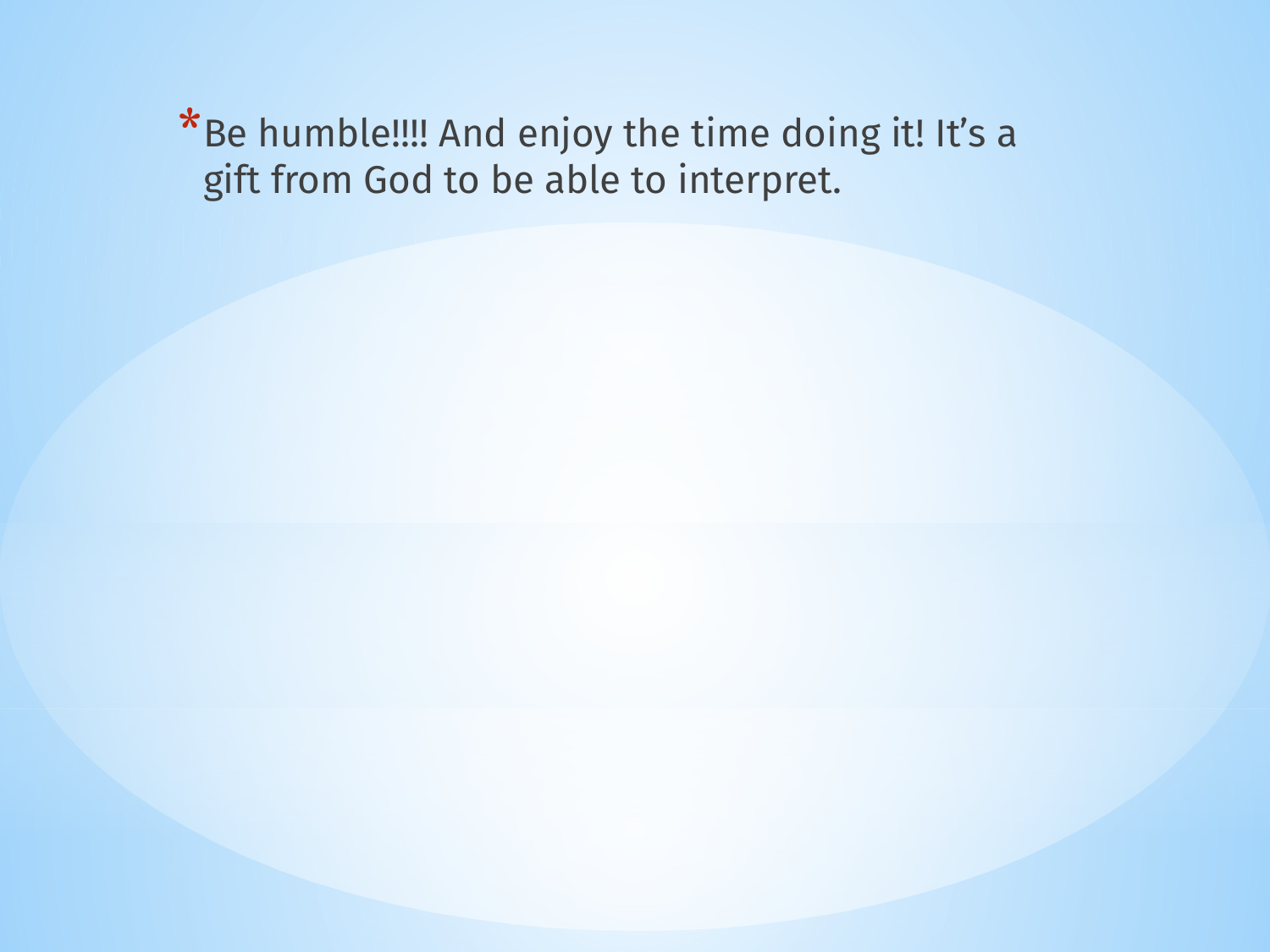

Be humble!!!! And enjoy the time doing it! It’s a gift from God to be able to interpret.
#